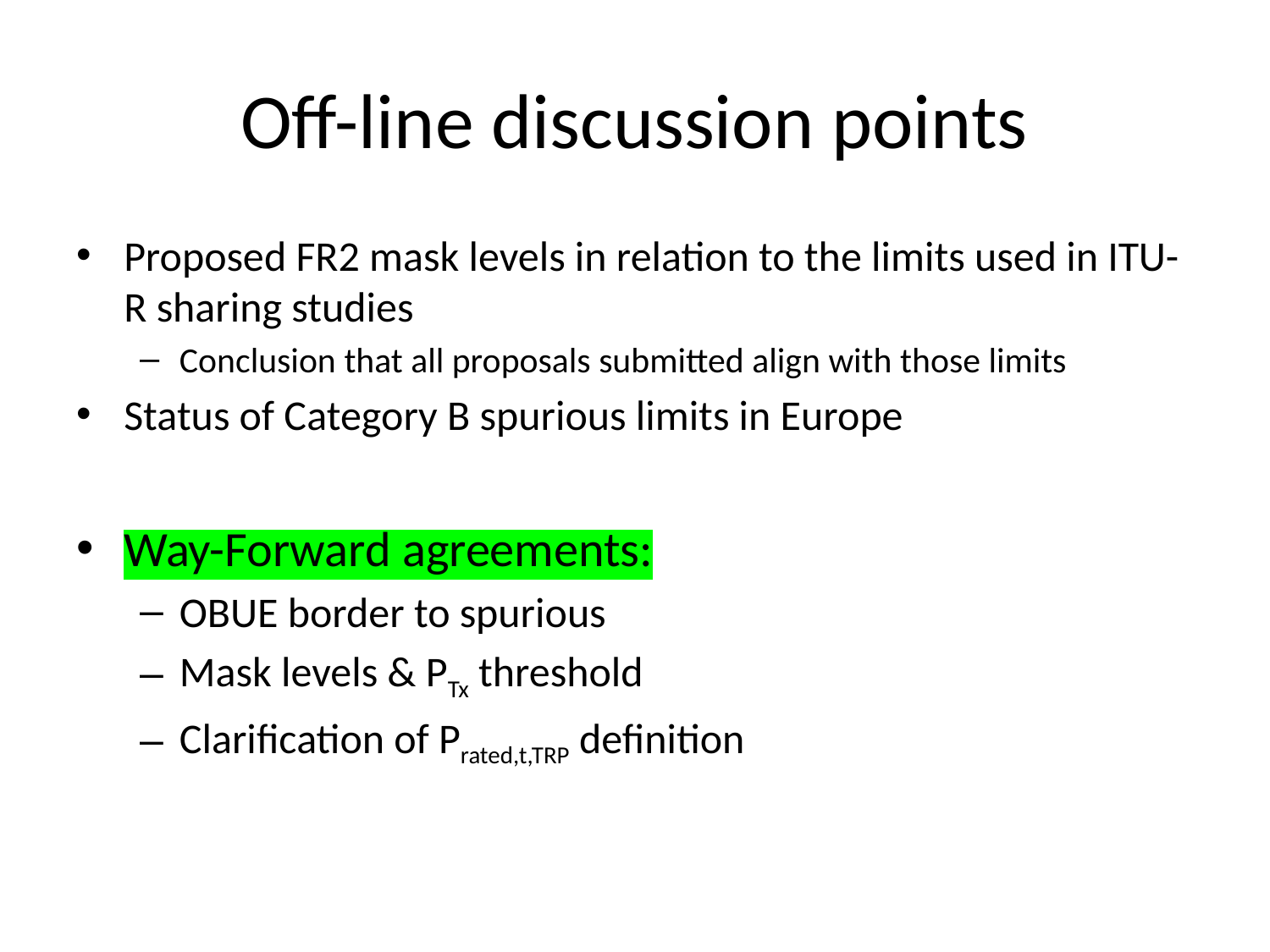

# Off-line discussion points
Proposed FR2 mask levels in relation to the limits used in ITU-R sharing studies
Conclusion that all proposals submitted align with those limits
Status of Category B spurious limits in Europe

Way-Forward agreements:
OBUE border to spurious
Mask levels & PTx threshold
Clarification of Prated,t,TRP definition